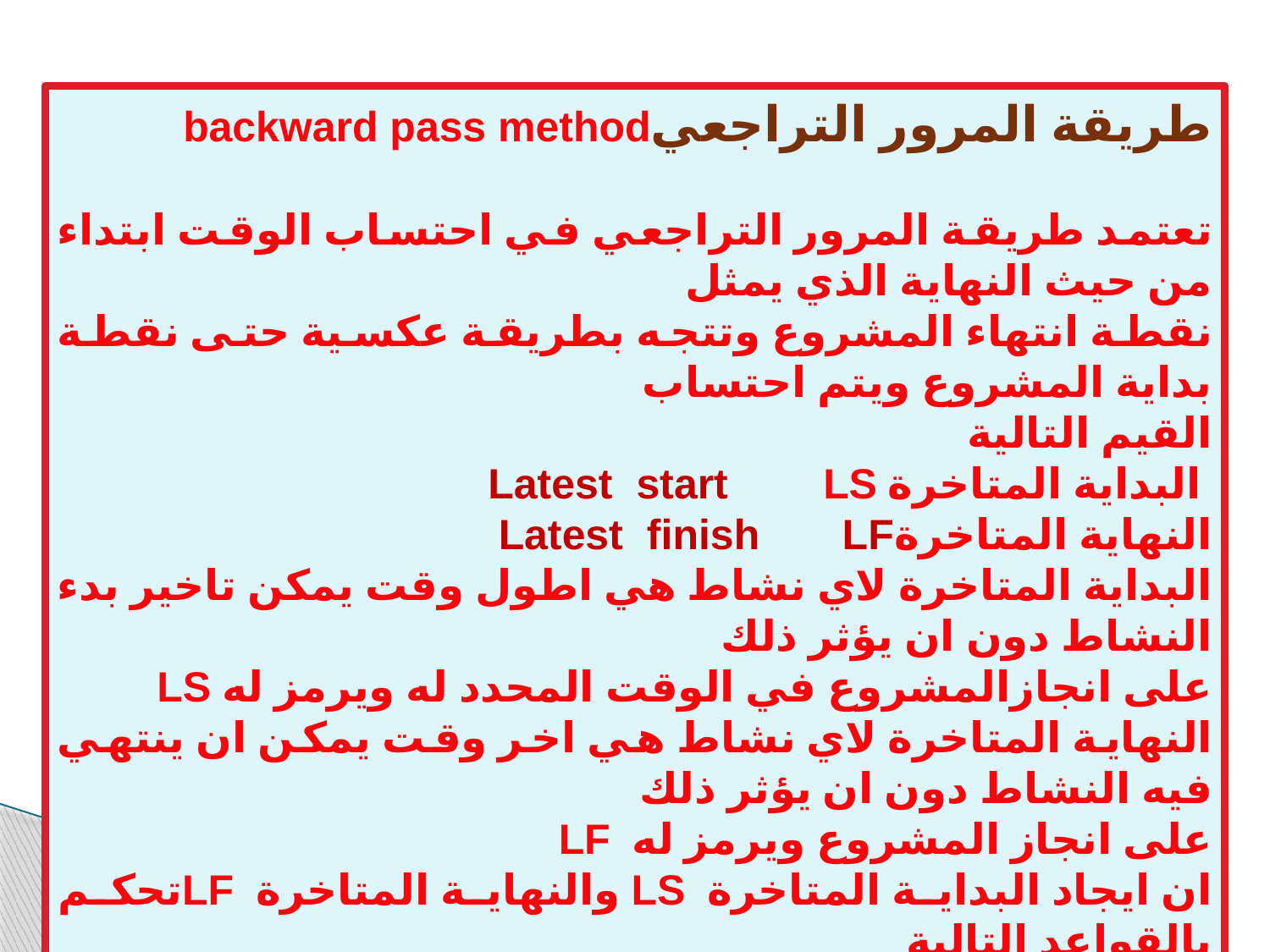

طريقة المرور التراجعيbackward pass method

تعتمد طريقة المرور التراجعي في احتساب الوقت ابتداء من حيث النهاية الذي يمثل
نقطة انتهاء المشروع وتتجه بطريقة عكسية حتى نقطة بداية المشروع ويتم احتساب
القيم التالية
 البداية المتاخرة Latest  start        LS
النهاية المتاخرةLatest  finish       LF
البداية المتاخرة لاي نشاط هي اطول وقت يمكن تاخير بدء النشاط دون ان يؤثر ذلك
على انجازالمشروع في الوقت المحدد له ويرمز له LS
النهاية المتاخرة لاي نشاط هي اخر وقت يمكن ان ينتهي فيه النشاط دون ان يؤثر ذلك
على انجاز المشروع ويرمز له  LF
ان ايجاد البداية المتاخرة  LS والنهاية المتاخرة  LFتحكم بالقواعد التالية